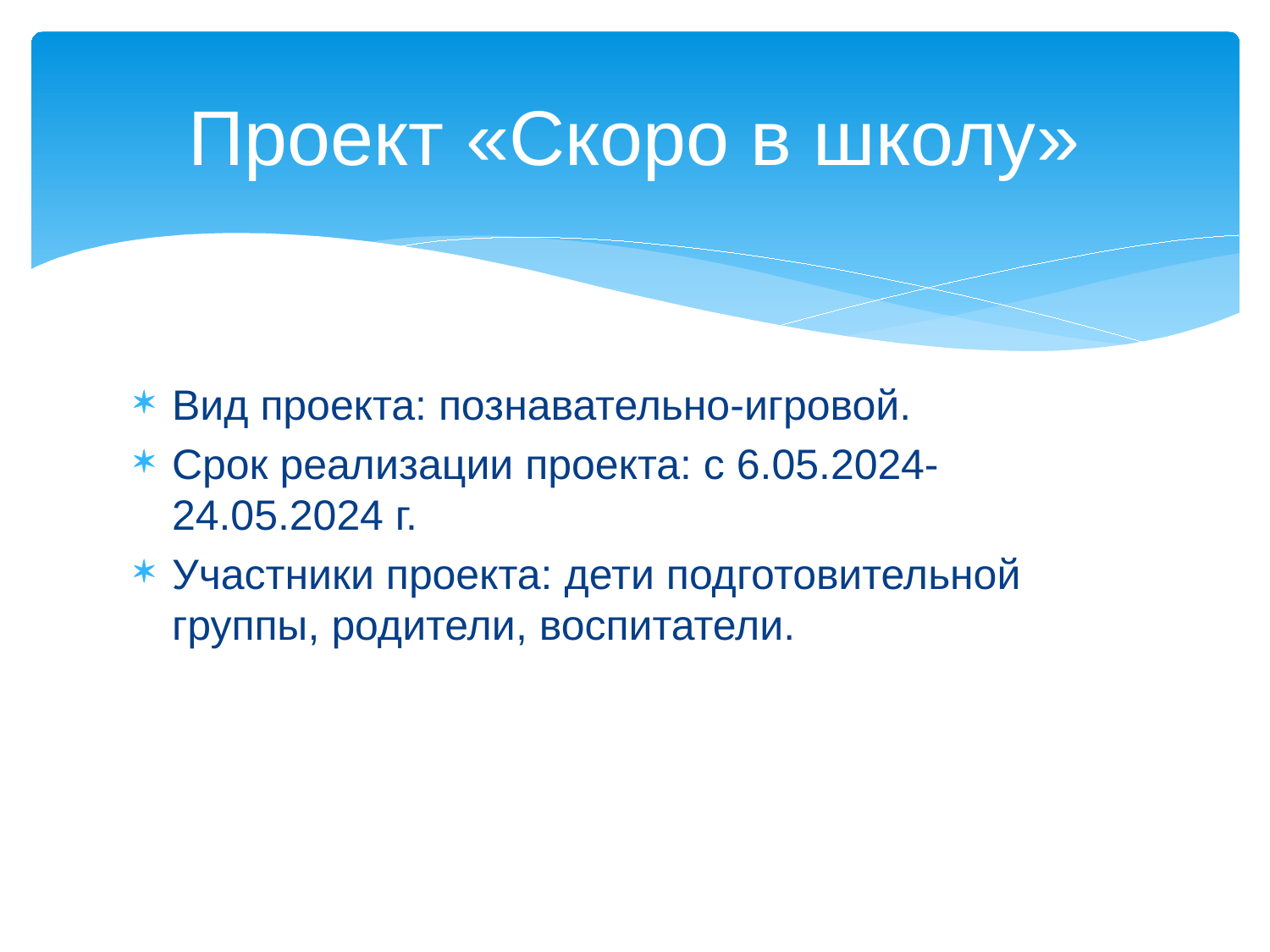

# Проект «Скоро в школу»
Вид проекта: познавательно-игровой.
Срок реализации проекта: с 6.05.2024-24.05.2024 г.
Участники проекта: дети подготовительной группы, родители, воспитатели.